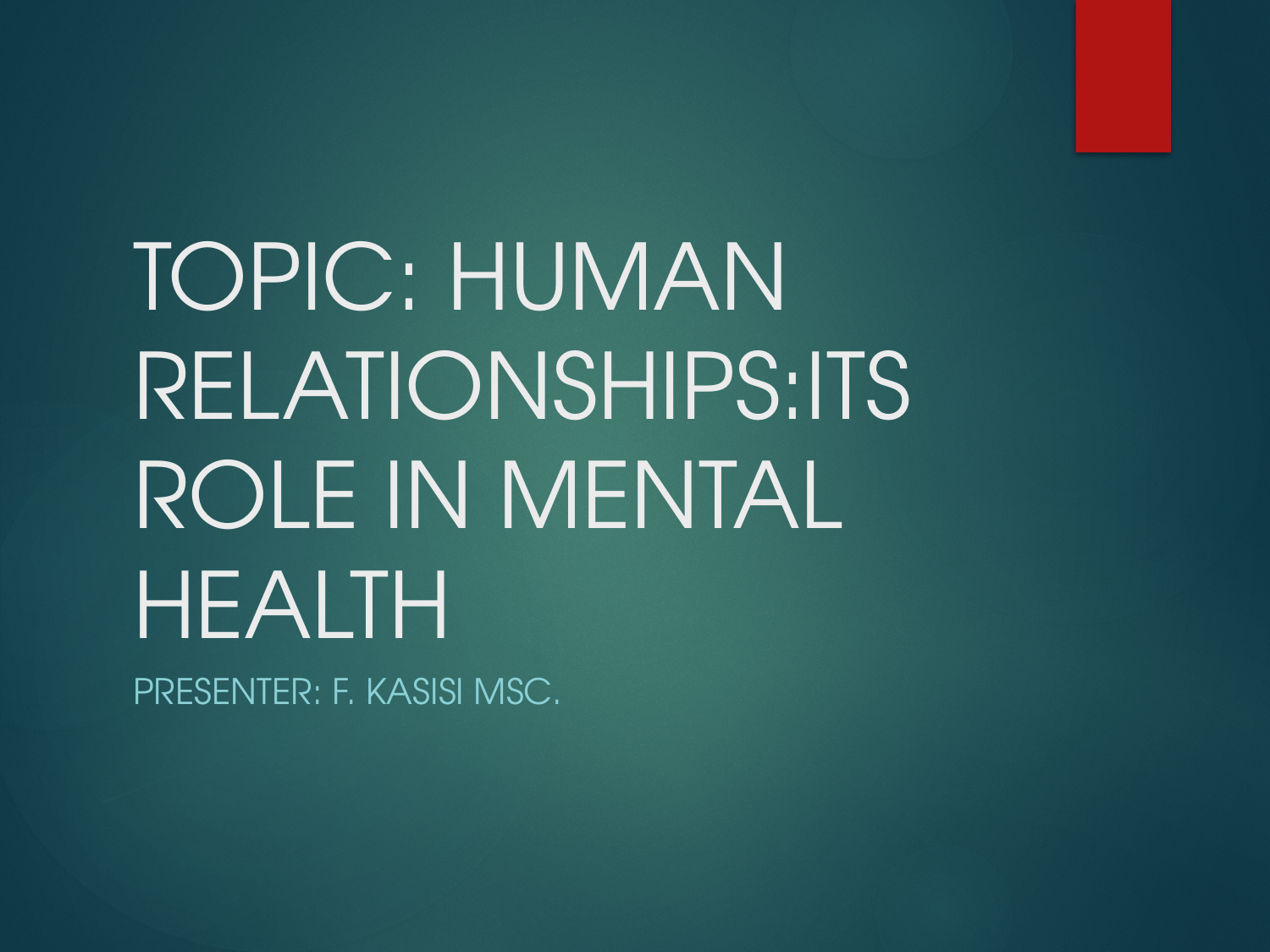

# TOPIC: HUMAN RELATIONSHIPS:ITS ROLE IN MENTAL HEALTH
PRESENTER: F. KASISI MSc.